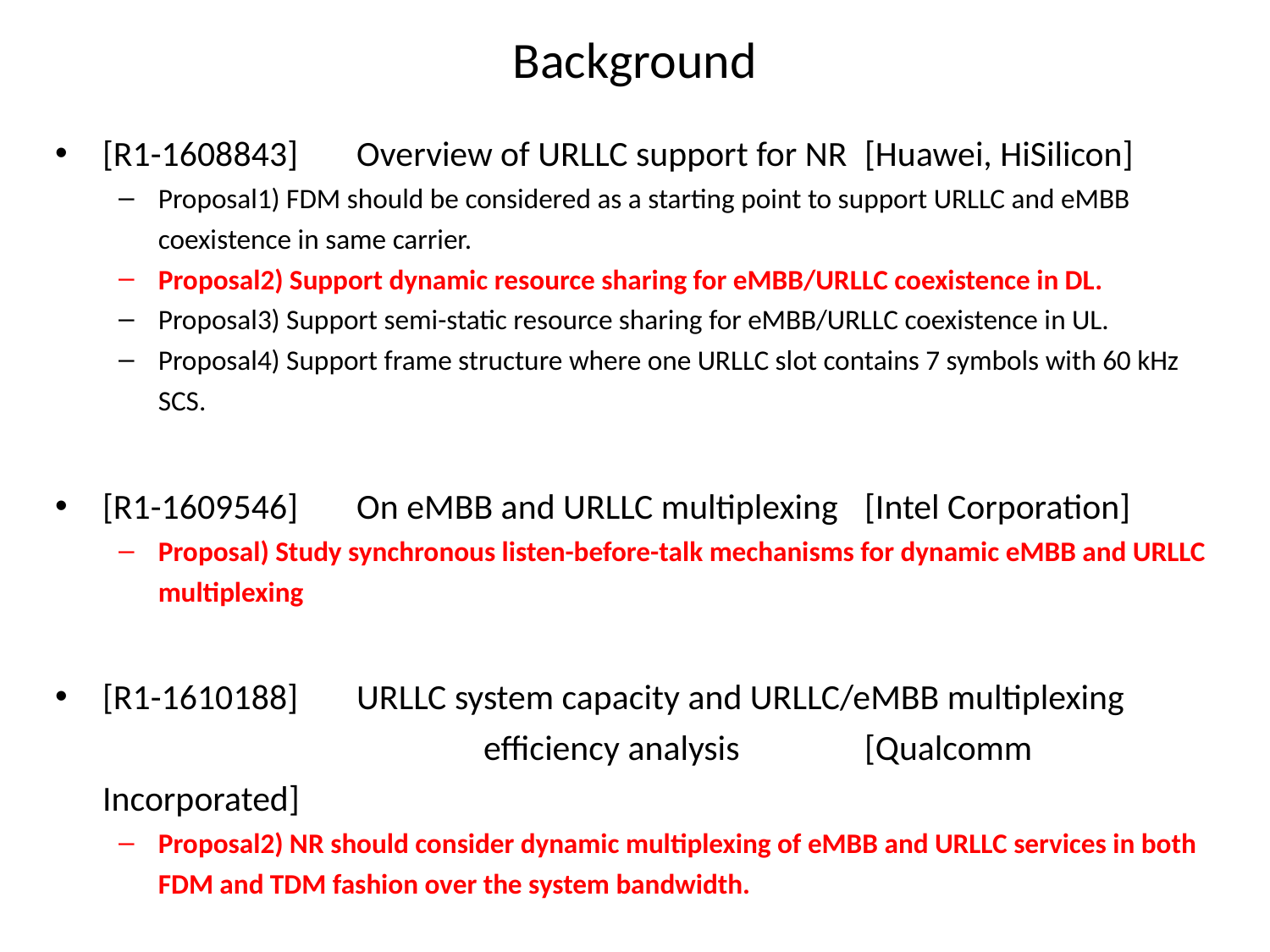

# Background
[R1-1608843]	Overview of URLLC support for NR	[Huawei, HiSilicon]
Proposal1) FDM should be considered as a starting point to support URLLC and eMBB coexistence in same carrier.
Proposal2) Support dynamic resource sharing for eMBB/URLLC coexistence in DL.
Proposal3) Support semi-static resource sharing for eMBB/URLLC coexistence in UL.
Proposal4) Support frame structure where one URLLC slot contains 7 symbols with 60 kHz SCS.

[R1-1609546]	On eMBB and URLLC multiplexing	[Intel Corporation]
Proposal) Study synchronous listen-before-talk mechanisms for dynamic eMBB and URLLC multiplexing

[R1-1610188]	URLLC system capacity and URLLC/eMBB multiplexing 			efficiency analysis	[Qualcomm Incorporated]
Proposal2) NR should consider dynamic multiplexing of eMBB and URLLC services in both FDM and TDM fashion over the system bandwidth.